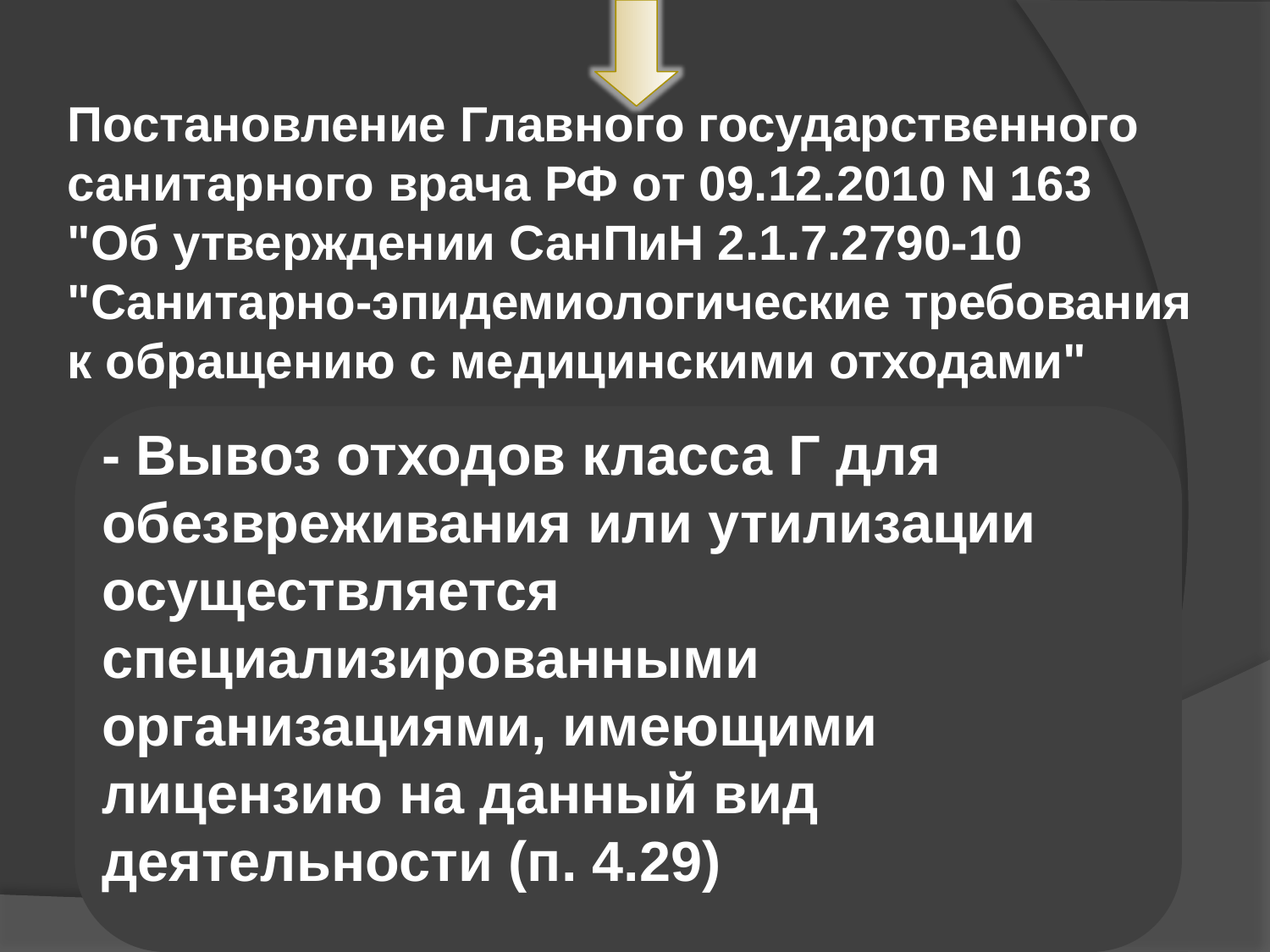

Постановление Главного государственного санитарного врача РФ от 09.12.2010 N 163
"Об утверждении СанПиН 2.1.7.2790-10 "Санитарно-эпидемиологические требования к обращению с медицинскими отходами"

- Вывоз отходов класса Г для обезвреживания или утилизации осуществляется специализированными организациями, имеющими лицензию на данный вид деятельности (п. 4.29)